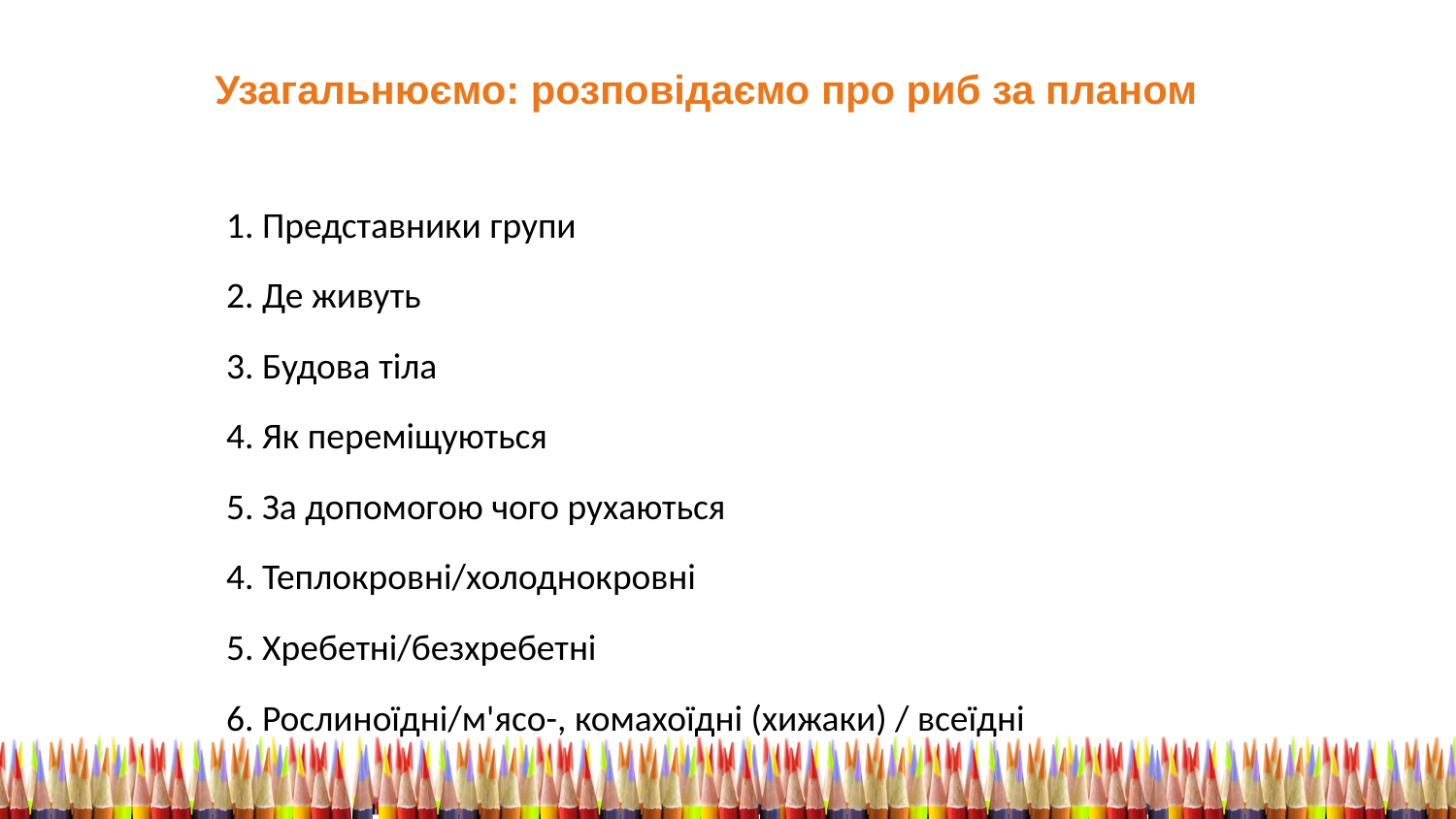

Узагальнюємо: розповідаємо про риб за планом

1. Представники групи
2. Де живуть
3. Будова тіла
4. Як переміщуються
5. За допомогою чого рухаються
4. Теплокровні/холоднокровні
5. Хребетні/безхребетні
6. Рослиноїдні/м'ясо-, комахоїдні (хижаки) / всеїдні